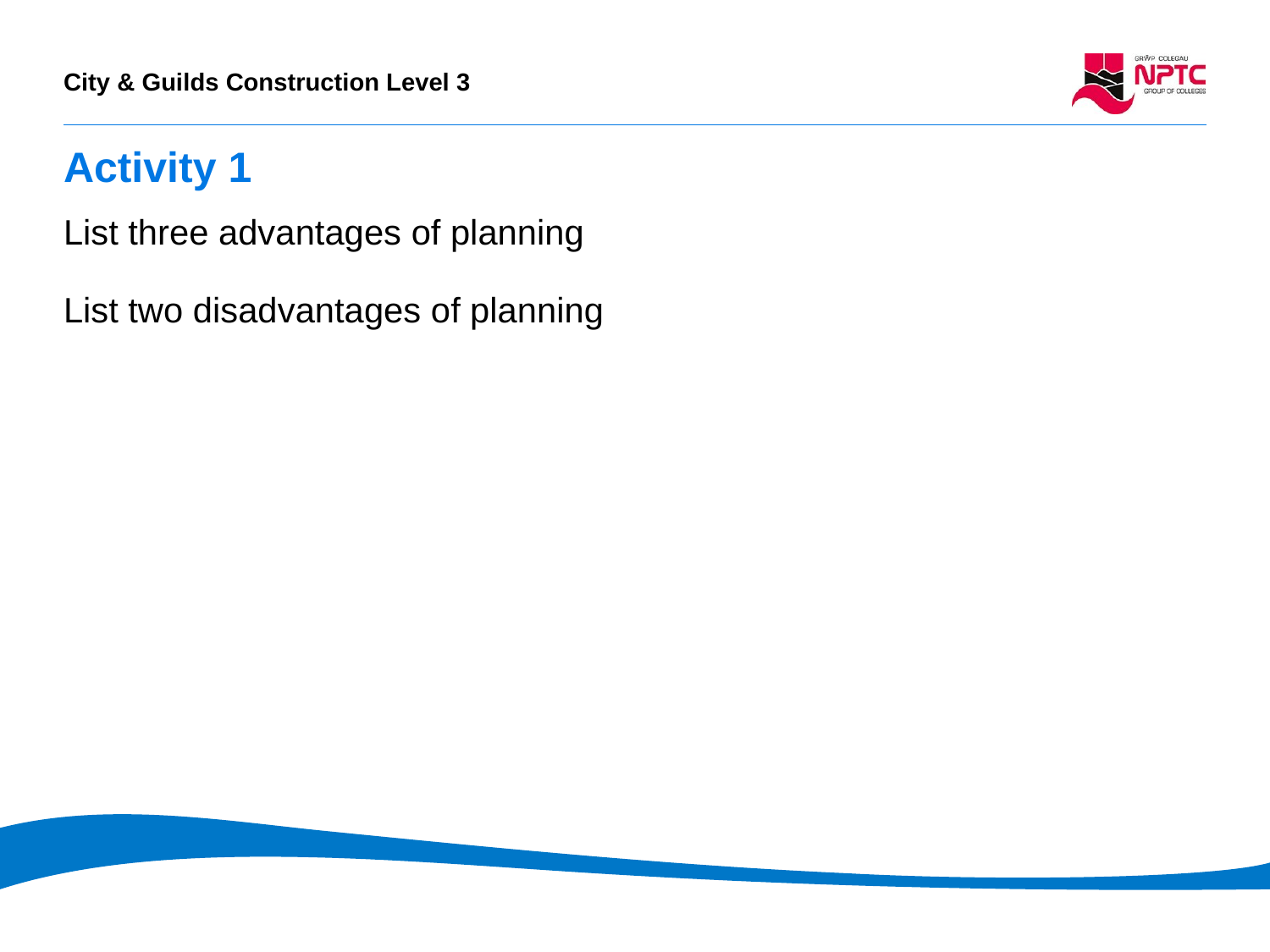

# Activity 1
List three advantages of planning
List two disadvantages of planning